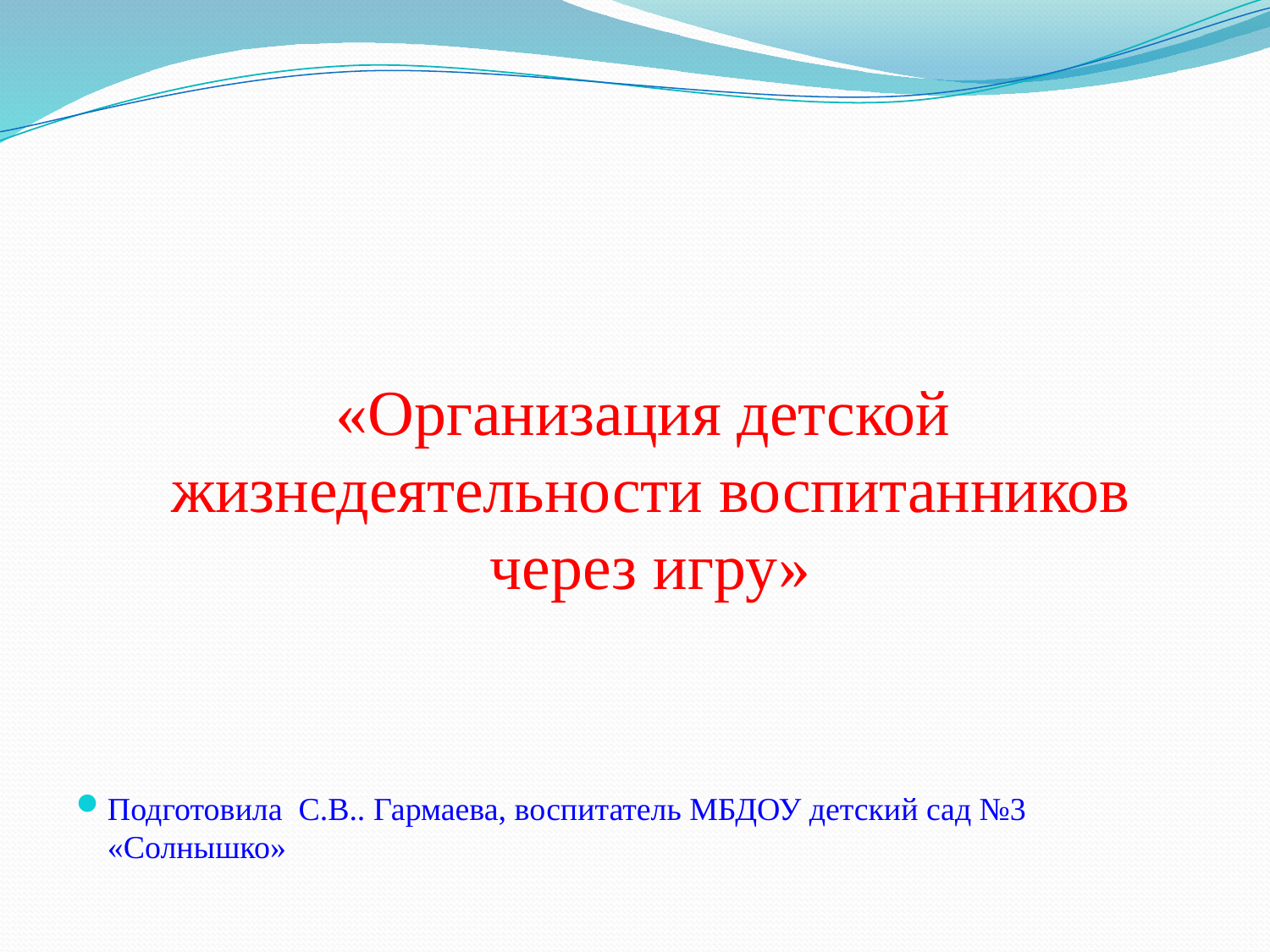

#

 «Организация детской жизнедеятельности воспитанников через игру»

Подготовила  С.В.. Гармаева, воспитатель МБДОУ детский сад №3  «Солнышко»